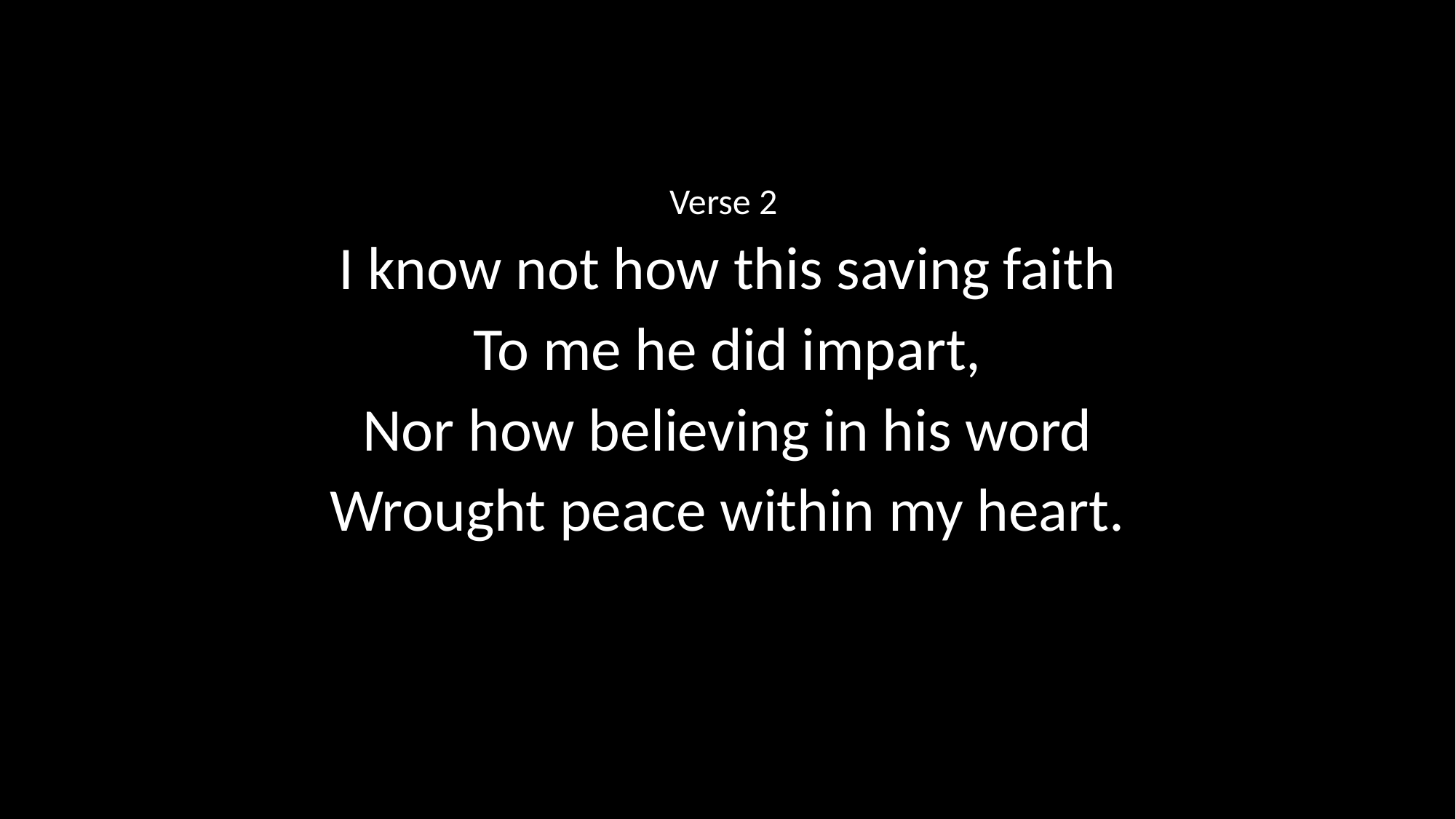

Verse 2
I know not how this saving faith
To me he did impart,
Nor how believing in his word
Wrought peace within my heart.